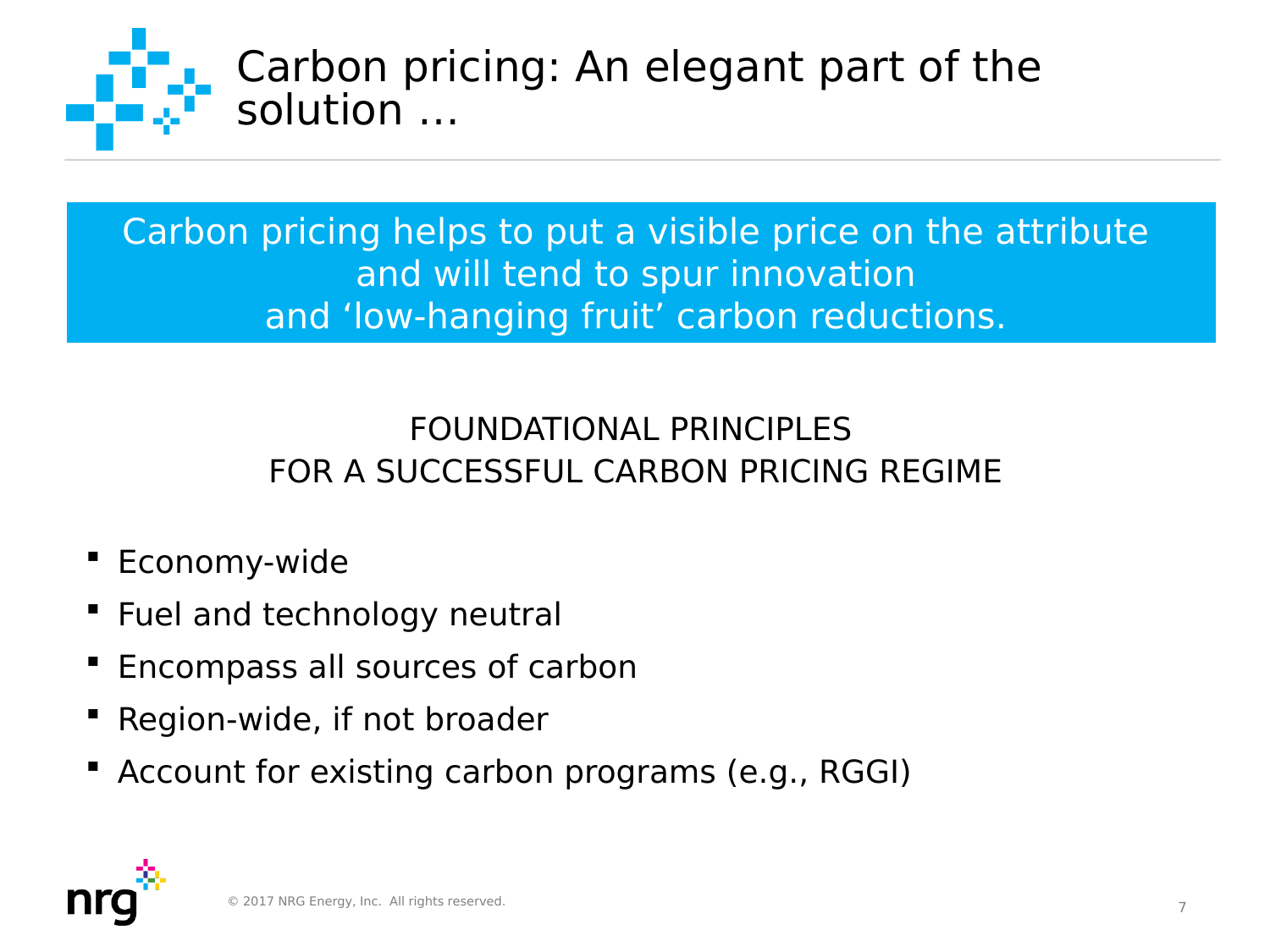

# Carbon pricing: An elegant part of the solution …
Carbon pricing helps to put a visible price on the attribute
and will tend to spur innovation
and ‘low-hanging fruit’ carbon reductions.
FOUNDATIONAL PRINCIPLES
FOR A SUCCESSFUL CARBON PRICING REGIME
Economy-wide
Fuel and technology neutral
Encompass all sources of carbon
Region-wide, if not broader
Account for existing carbon programs (e.g., RGGI)

7
© 2017 NRG Energy, Inc.  All rights reserved.